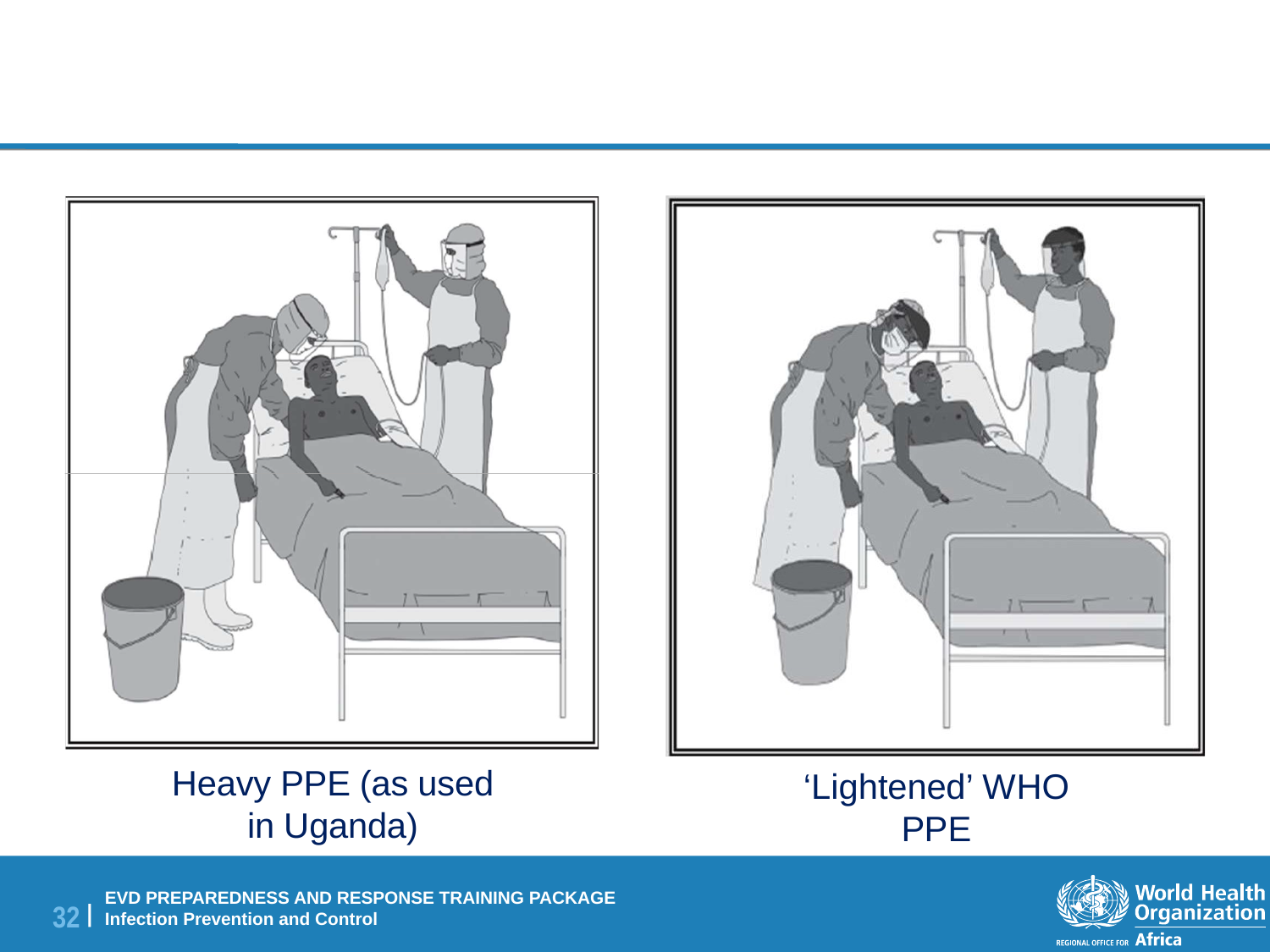

Heavy PPE (as used in Uganda)
‘Lightened’ WHO PPE